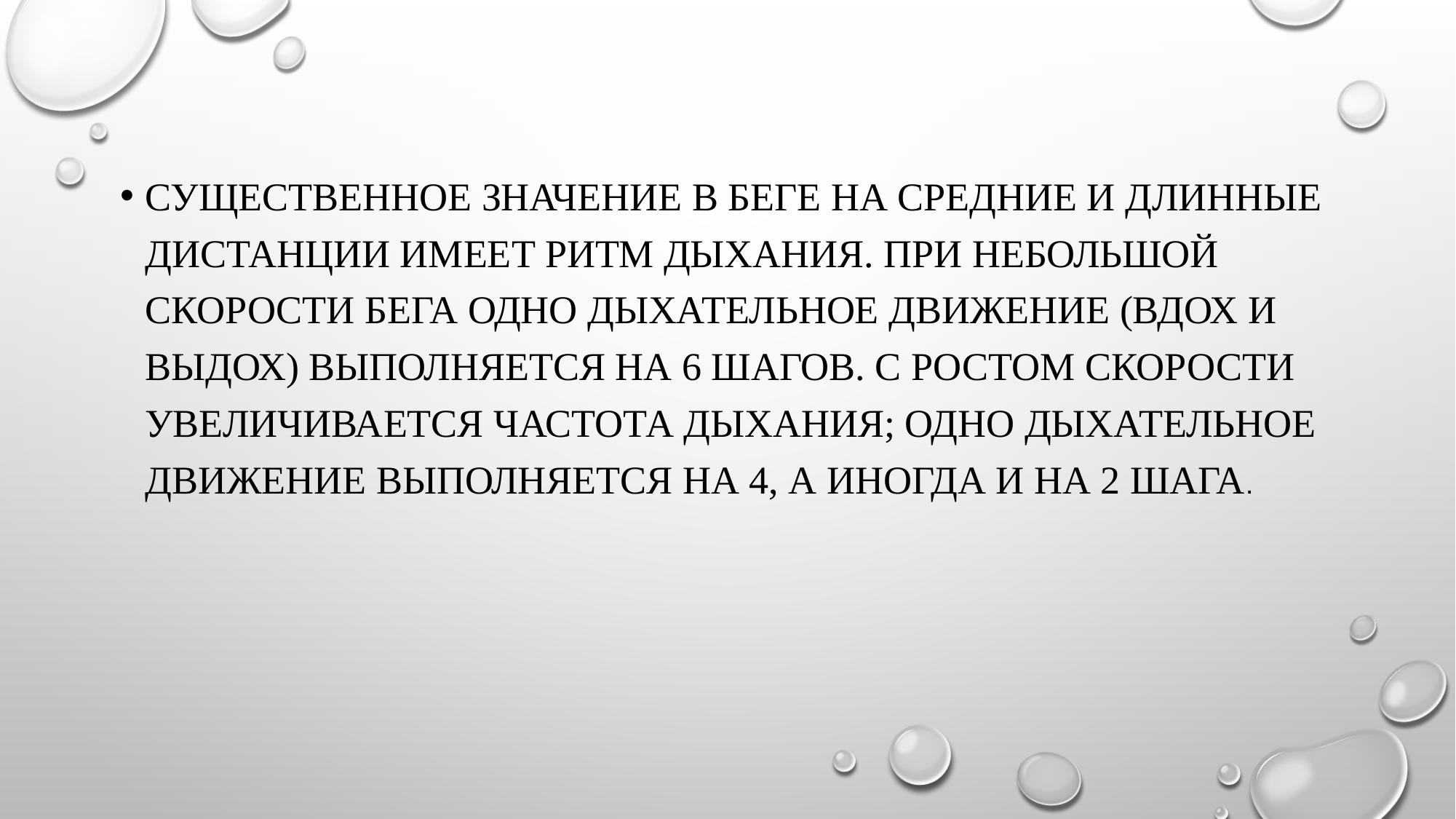

Существенное значение в беге на средние и длинные дистанции имеет ритм дыхания. При небольшой скорости бега одно дыхательное движение (вдох и выдох) выполняется на 6 шагов. С ростом скорости увеличивается частота дыхания; одно дыхательное движение выполняется на 4, а иногда и на 2 шага.